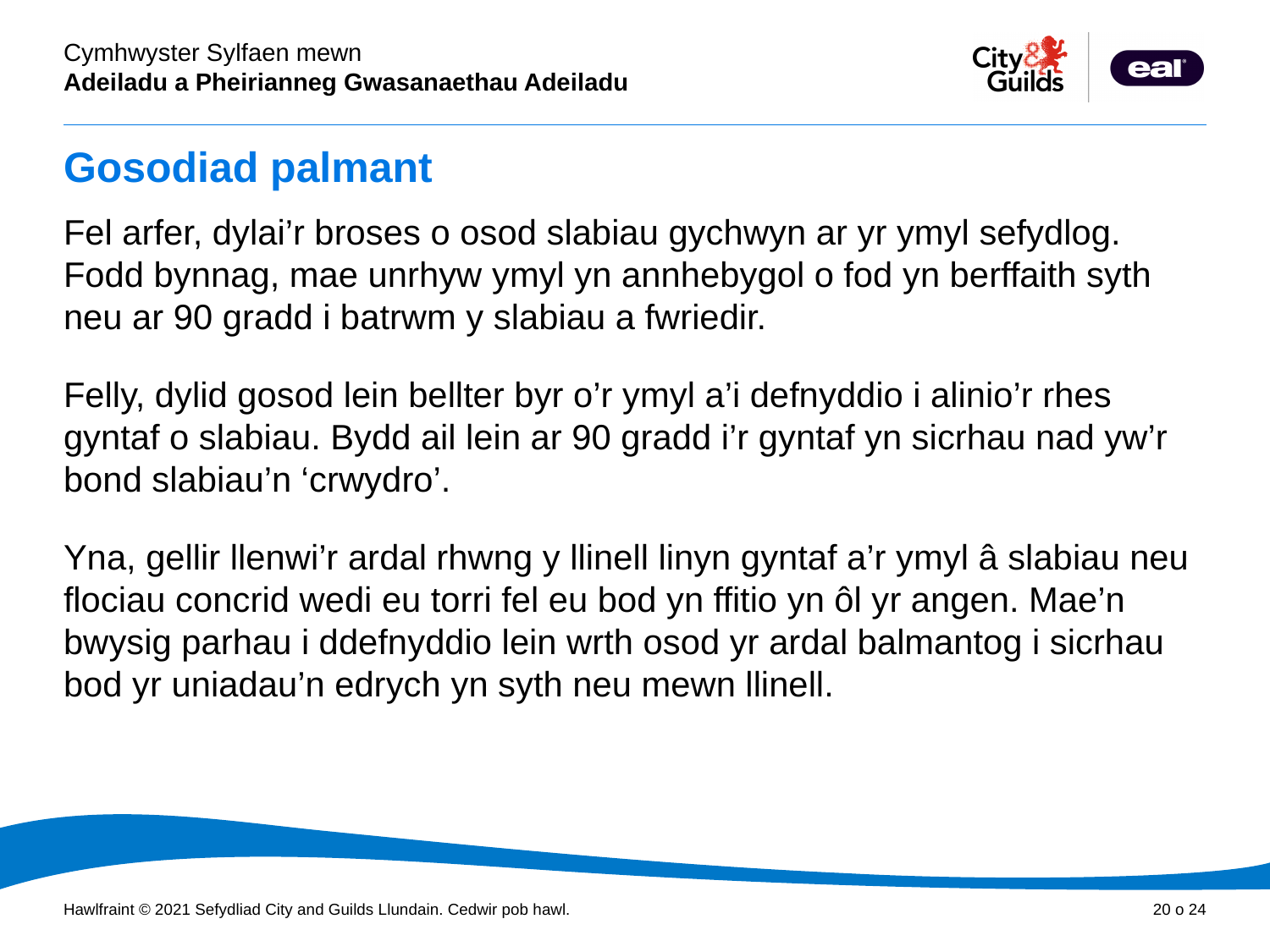

# Gosodiad palmant
Fel arfer, dylai’r broses o osod slabiau gychwyn ar yr ymyl sefydlog. Fodd bynnag, mae unrhyw ymyl yn annhebygol o fod yn berffaith syth neu ar 90 gradd i batrwm y slabiau a fwriedir.
Felly, dylid gosod lein bellter byr o’r ymyl a’i defnyddio i alinio’r rhes gyntaf o slabiau. Bydd ail lein ar 90 gradd i’r gyntaf yn sicrhau nad yw’r bond slabiau’n ‘crwydro’.
Yna, gellir llenwi’r ardal rhwng y llinell linyn gyntaf a’r ymyl â slabiau neu flociau concrid wedi eu torri fel eu bod yn ffitio yn ôl yr angen. Mae’n bwysig parhau i ddefnyddio lein wrth osod yr ardal balmantog i sicrhau bod yr uniadau’n edrych yn syth neu mewn llinell.